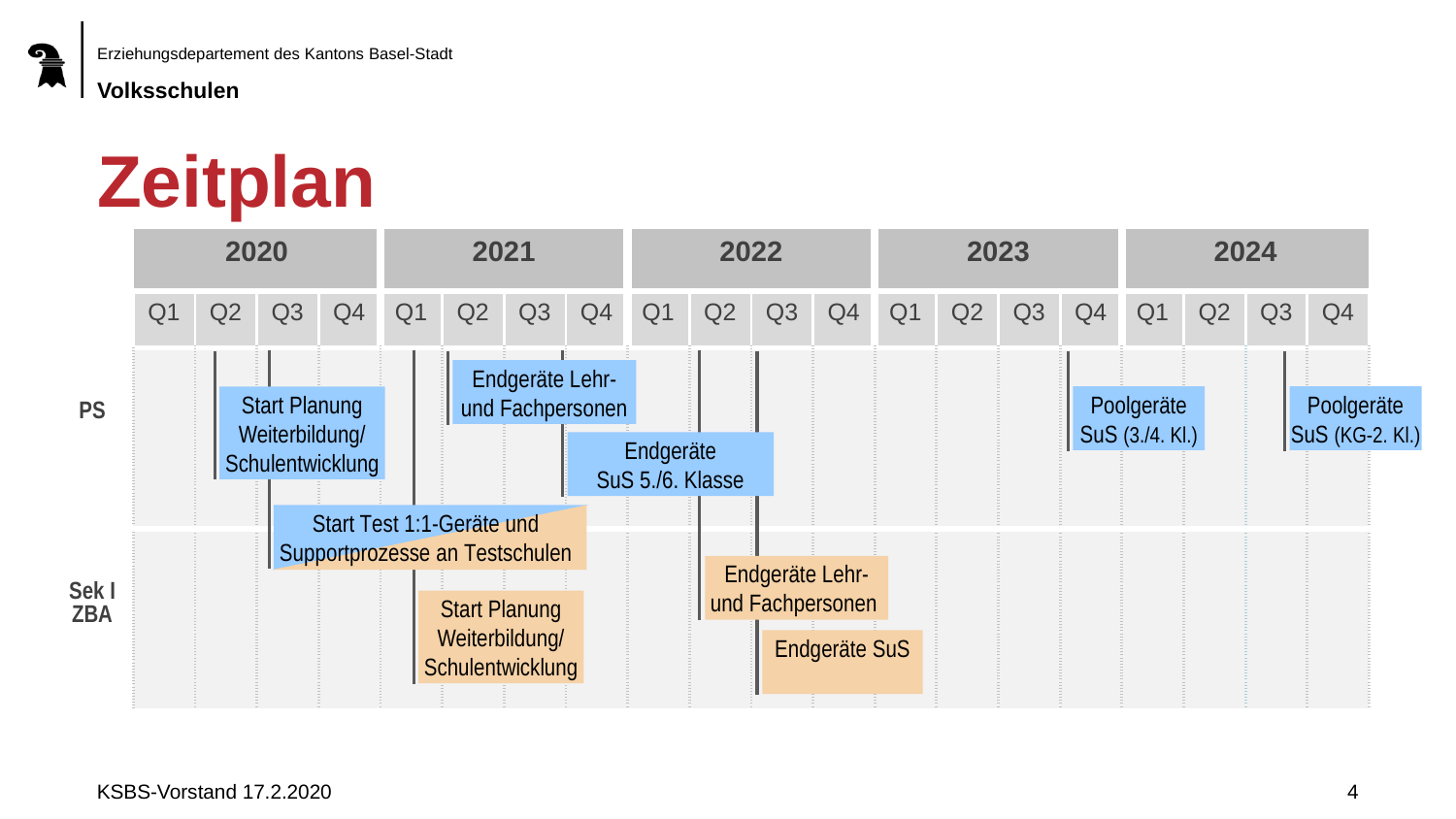

# Zeitplan
|  | 2020 |  |  |  | 2021 |  |  |  | 2022 |  |  |  | 2023 |  |  |  | 2024 |  |  |  |
| --- | --- | --- | --- | --- | --- | --- | --- | --- | --- | --- | --- | --- | --- | --- | --- | --- | --- | --- | --- | --- |
|  | Q1 | Q2 | Q3 | Q4 | Q1 | Q2 | Q3 | Q4 | Q1 | Q2 | Q3 | Q4 | Q1 | Q2 | Q3 | Q4 | Q1 | Q2 | Q3 | Q4 |
| PS |  |  |  |  |  |  |  |  |  |  |  |  |  |  |  |  |  |  |  |  |
| Sek I ZBA |  |  |  |  |  |  |  |  |  |  |  |  |  |  |  |  |  |  |  |  |
Endgeräte Lehr-
und Fachpersonen
Start Planung Weiterbildung/
Schulentwicklung
Poolgeräte
SuS (3./4. Kl.)
Poolgeräte
SuS (KG-2. Kl.)
Endgeräte
SuS 5./6. Klasse

Start Test 1:1-Geräte und Supportprozesse an Testschulen
Endgeräte Lehr-
und Fachpersonen
Start Planung Weiterbildung/
Schulentwicklung
Endgeräte SuS

KSBS-Vorstand 17.2.2020
4